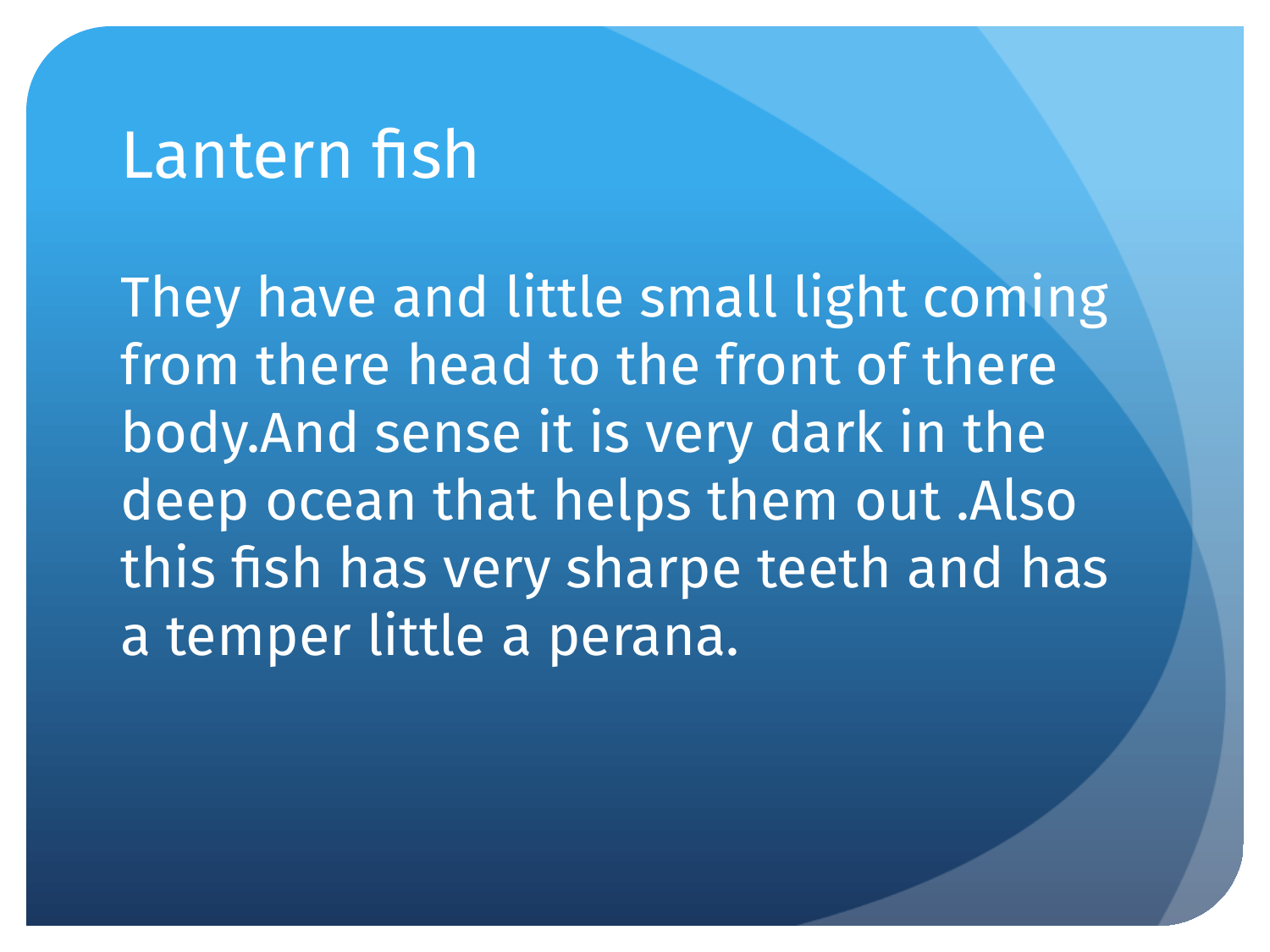

# Lantern fish
They have and little small light coming from there head to the front of there body.And sense it is very dark in the deep ocean that helps them out .Also this fish has very sharpe teeth and has a temper little a perana.